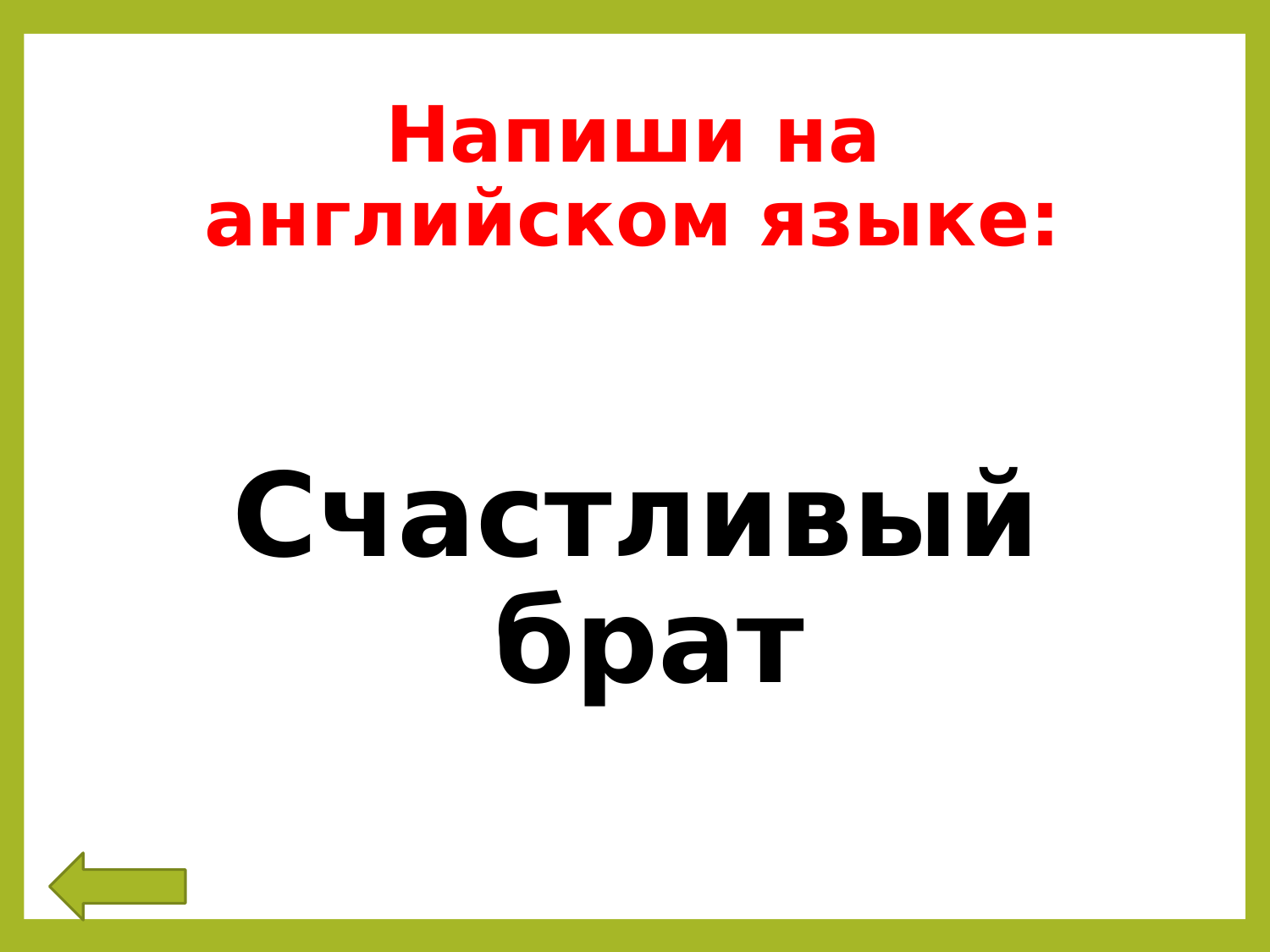

# Напиши на английском языке:

Счастливый брат